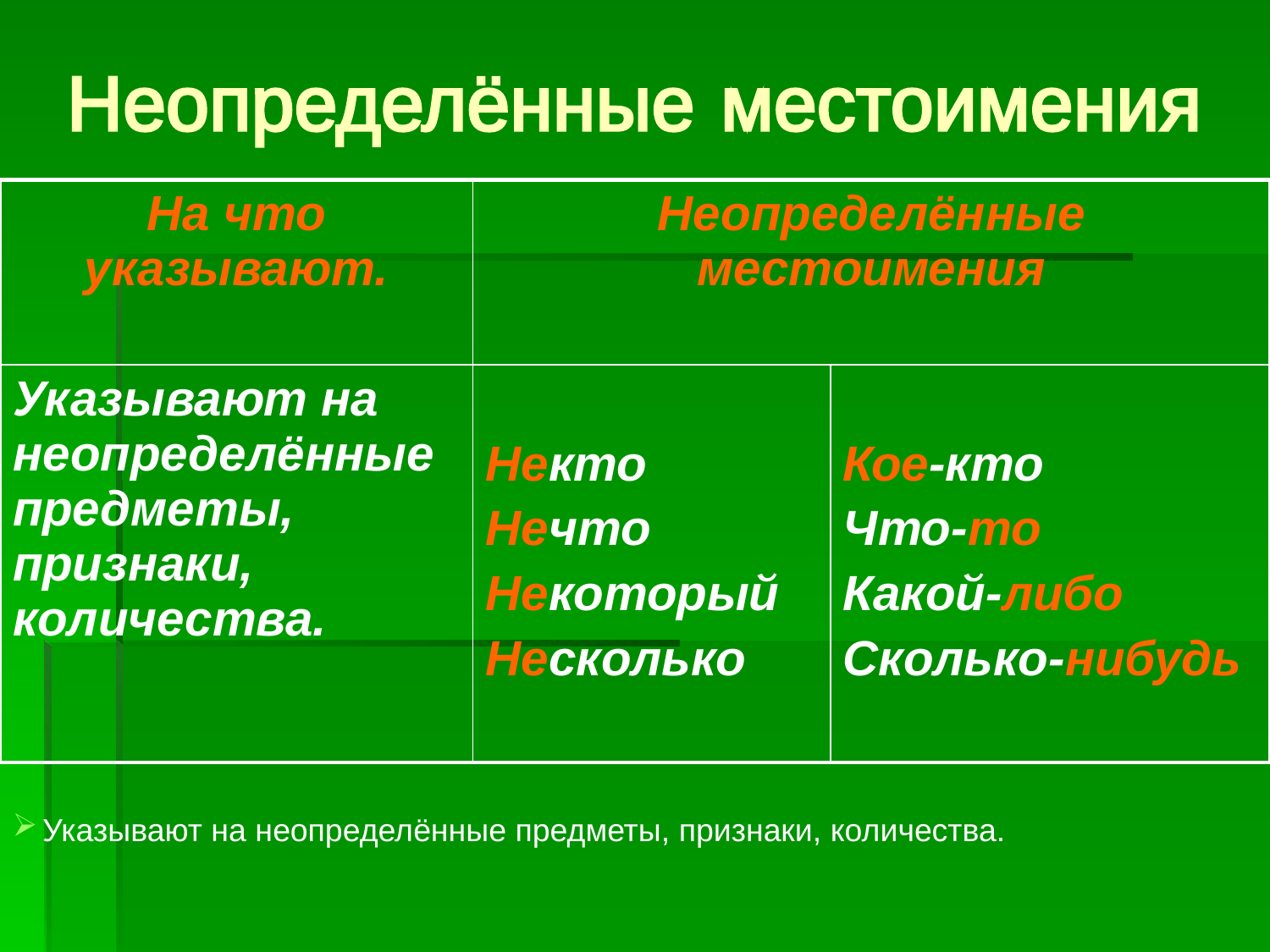

# Неопределённые местоимения
| На что указывают. | Неопределённые местоимения |  |
| --- | --- | --- |
| Указывают на неопределённые предметы, признаки, количества. | Некто Нечто Некоторый Несколько | Кое-кто Что-то Какой-либо Сколько-нибудь |
Указывают на неопределённые предметы, признаки, количества.